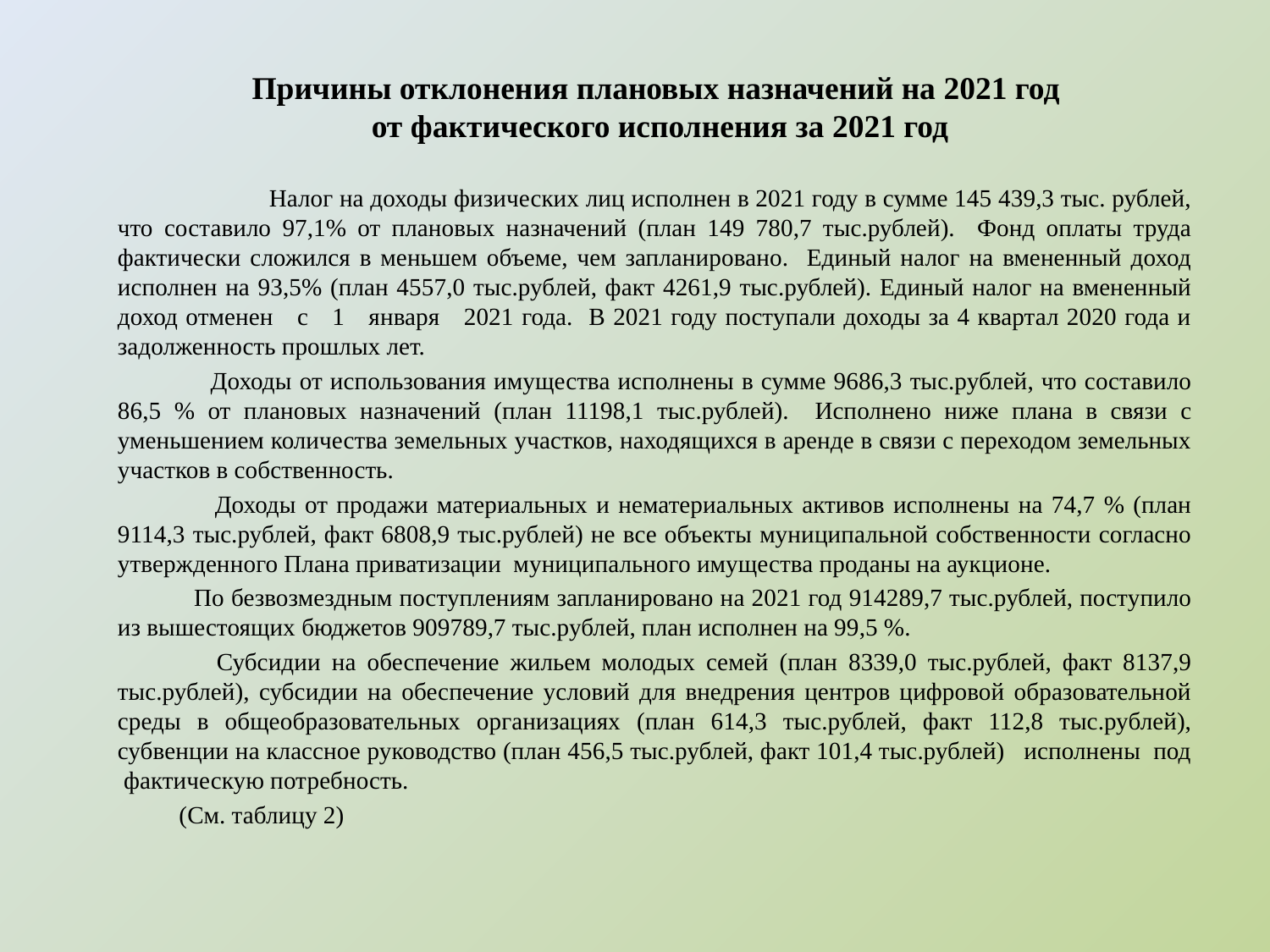

# Причины отклонения плановых назначений на 2021 год от фактического исполнения за 2021 год
                       Налог на доходы физических лиц исполнен в 2021 году в сумме 145 439,3 тыс. рублей, что составило 97,1% от плановых назначений (план 149 780,7 тыс.рублей).  Фонд оплаты труда фактически сложился в меньшем объеме, чем запланировано.  Единый налог на вмененный доход исполнен на 93,5% (план 4557,0 тыс.рублей, факт 4261,9 тыс.рублей). Единый налог на вмененный доход отменен   с   1   января   2021 года.  В 2021 году поступали доходы за 4 квартал 2020 года и задолженность прошлых лет.
            Доходы от использования имущества исполнены в сумме 9686,3 тыс.рублей, что составило 86,5 % от плановых назначений (план 11198,1 тыс.рублей).  Исполнено ниже плана в связи с уменьшением количества земельных участков, находящихся в аренде в связи с переходом земельных участков в собственность.
           Доходы от продажи материальных и нематериальных активов исполнены на 74,7 % (план 9114,3 тыс.рублей, факт 6808,9 тыс.рублей) не все объекты муниципальной собственности согласно утвержденного Плана приватизации  муниципального имущества проданы на аукционе.
           По безвозмездным поступлениям запланировано на 2021 год 914289,7 тыс.рублей, поступило из вышестоящих бюджетов 909789,7 тыс.рублей, план исполнен на 99,5 %.
         Субсидии на обеспечение жильем молодых семей (план 8339,0 тыс.рублей, факт 8137,9 тыс.рублей), субсидии на обеспечение условий для внедрения центров цифровой образовательной среды в общеобразовательных организациях (план 614,3 тыс.рублей, факт 112,8 тыс.рублей), субвенции на классное руководство (план 456,5 тыс.рублей, факт 101,4 тыс.рублей)   исполнены  под  фактическую потребность.
          (См. таблицу 2)